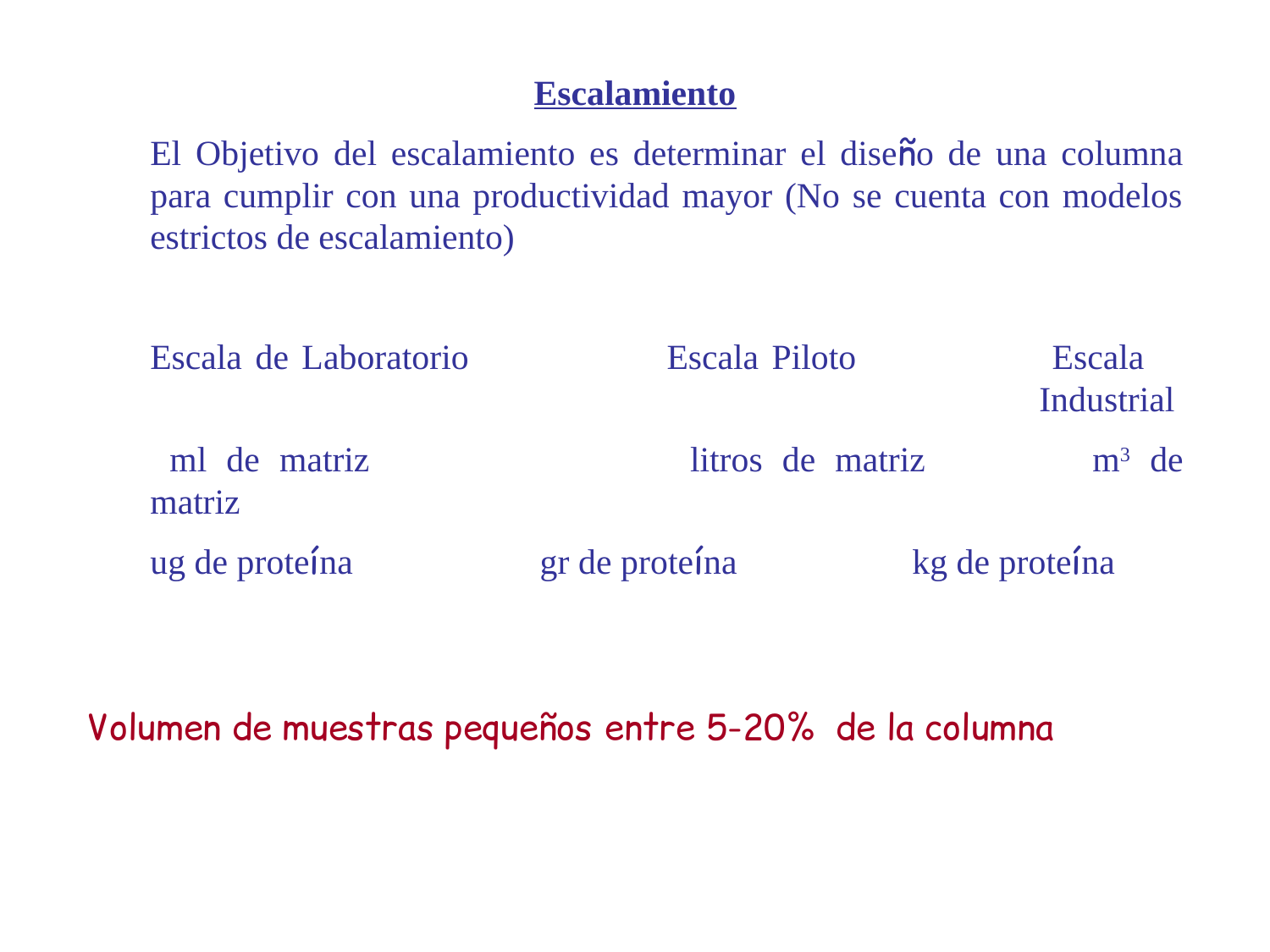

Escalamiento
	El Objetivo del escalamiento es determinar el diseño de una columna para cumplir con una productividad mayor (No se cuenta con modelos estrictos de escalamiento)

	Escala de Laboratorio		Escala Piloto		Escala 								Industrial
	 ml de matriz			litros de matriz		m3 de matriz
	ug de proteína		 gr de proteína		kg de proteína

Volumen de muestras pequeños	 entre 5-20%  de la columna